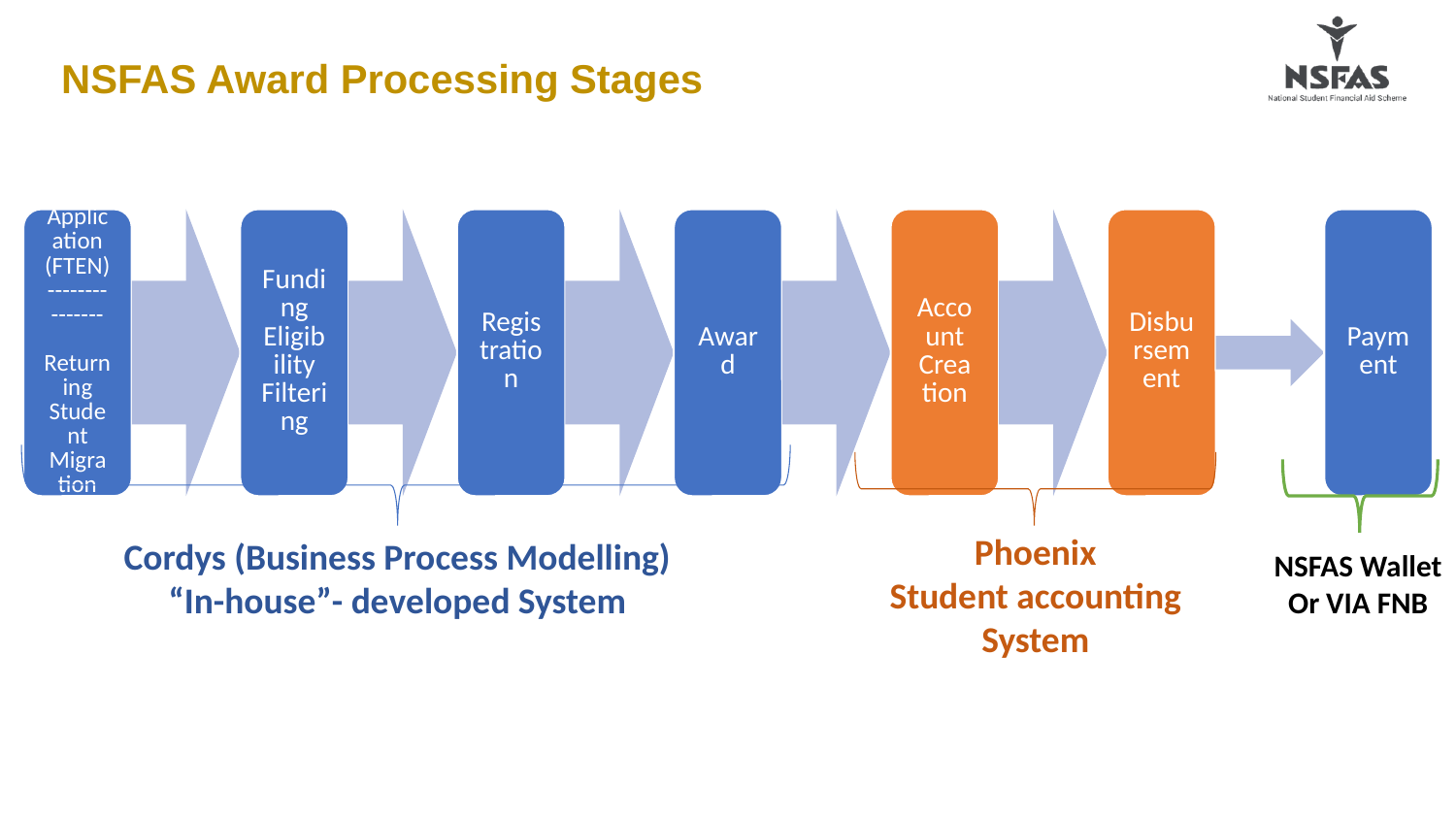

# NSFAS Award Processing Stages

Application (FTEN)
 Returning Student Migration
Funding Eligibility Filtering
Registration
Award
Account Creation
Disbursement
Payment

Phoenix
Student accounting System
Cordys (Business Process Modelling)
“In-house”- developed System
NSFAS Wallet
Or VIA FNB